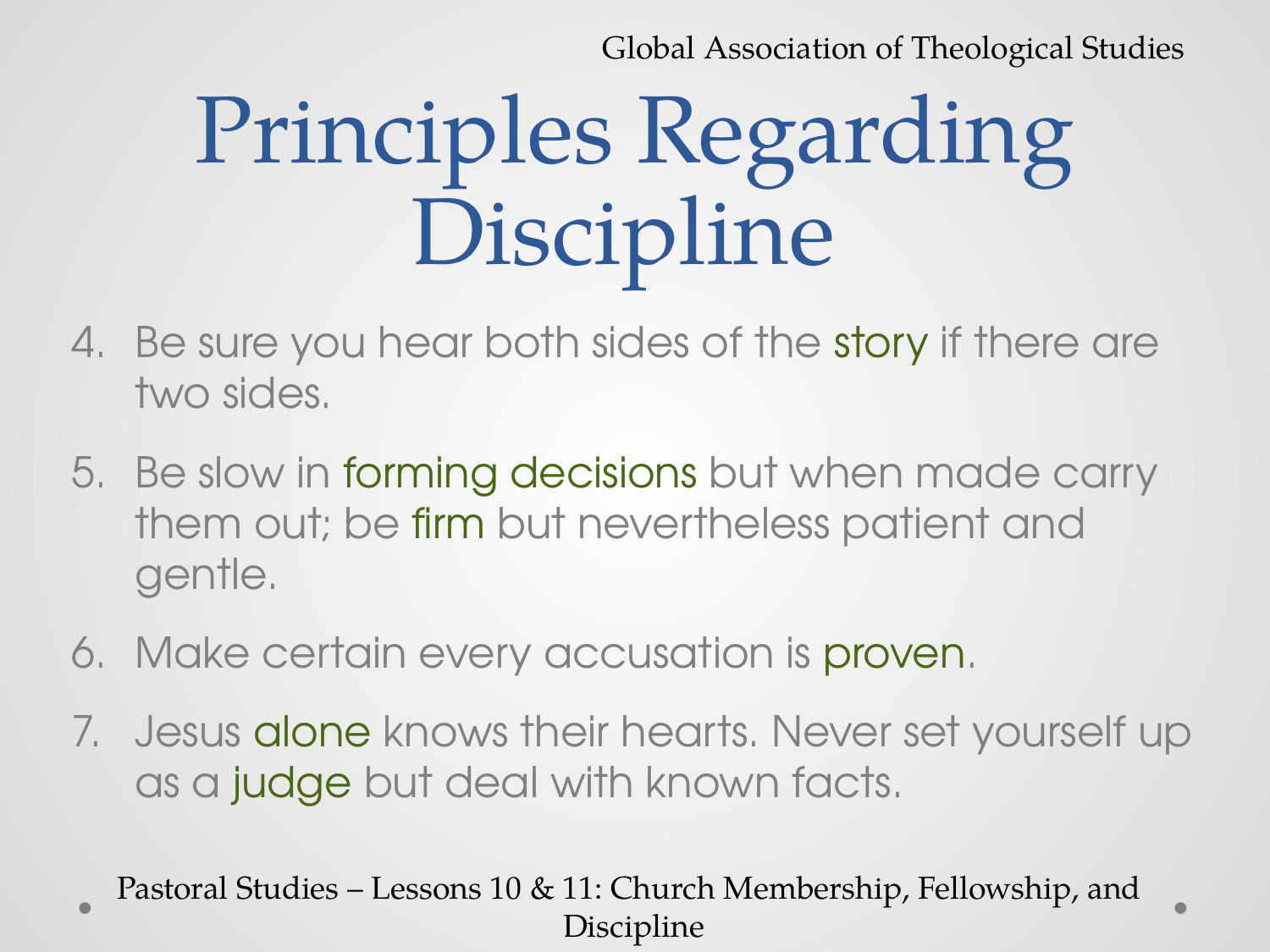

Global Association of Theological Studies
# Principles Regarding Discipline
Be sure you hear both sides of the story if there are two sides.

Be slow in forming decisions but when made carry them out; be firm but nevertheless patient and gentle.

Make certain every accusation is proven.

Jesus alone knows their hearts. Never set yourself up as a judge but deal with known facts.
Pastoral Studies – Lessons 10 & 11: Church Membership, Fellowship, and  Discipline